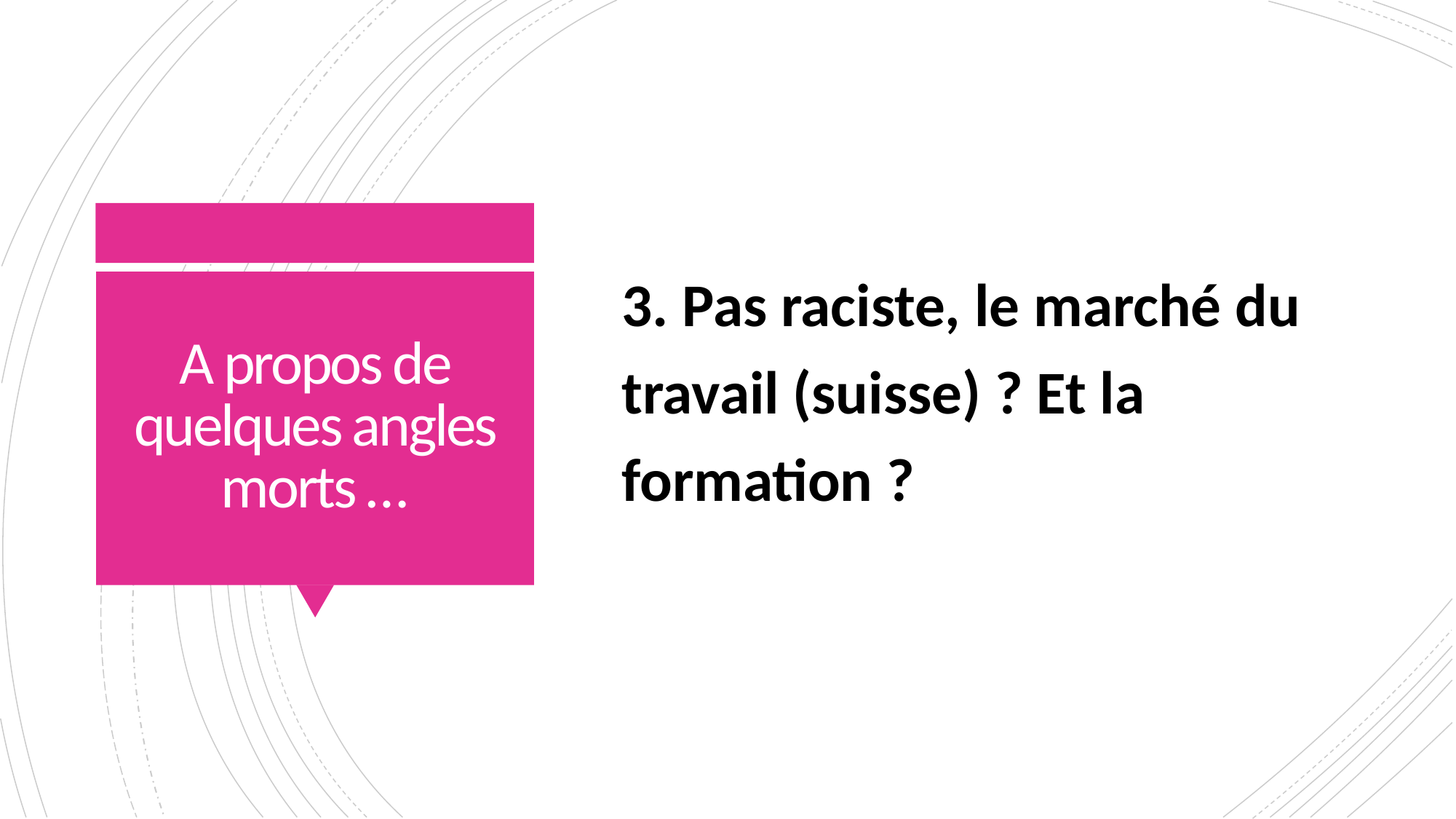

3. Pas raciste, le marché du travail (suisse) ? Et la formation ?

# A propos de quelques angles morts …